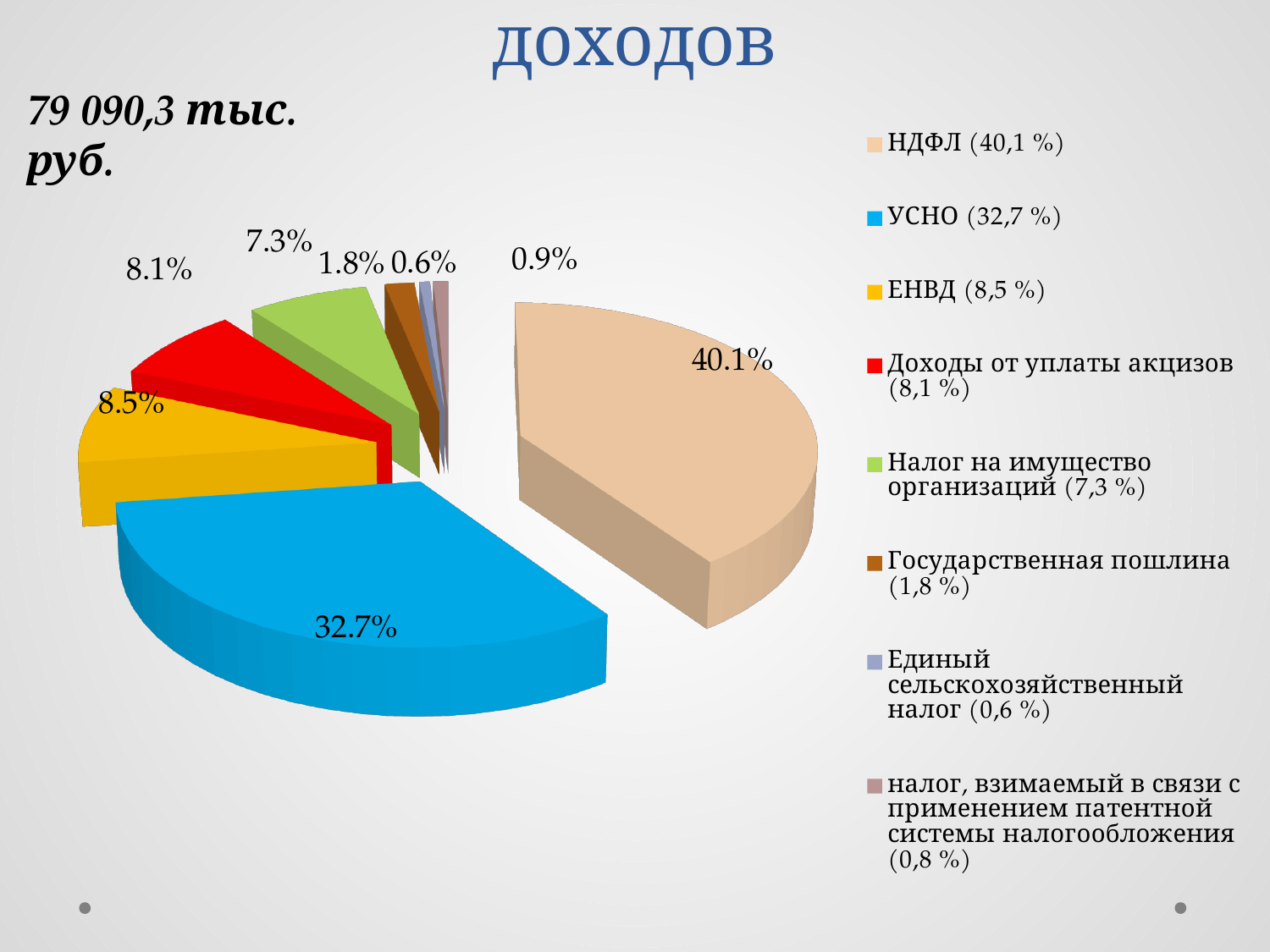

# Поступление налоговых доходов

[unsupported chart]

79 090,3 тыс. руб.